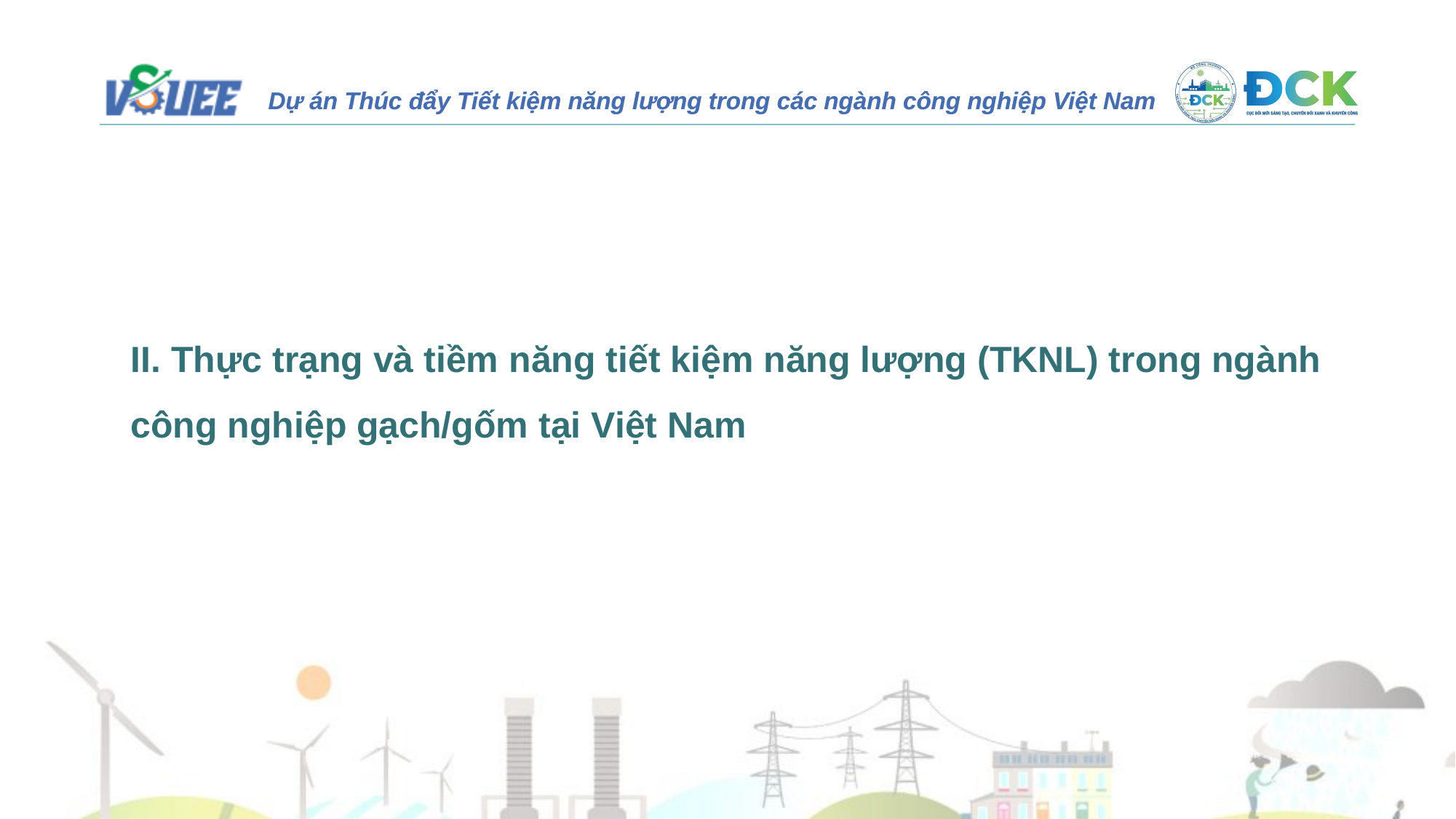

II. Thực trạng và tiềm năng tiết kiệm năng lượng (TKNL) trong ngành công nghiệp gạch/gốm tại Việt Nam